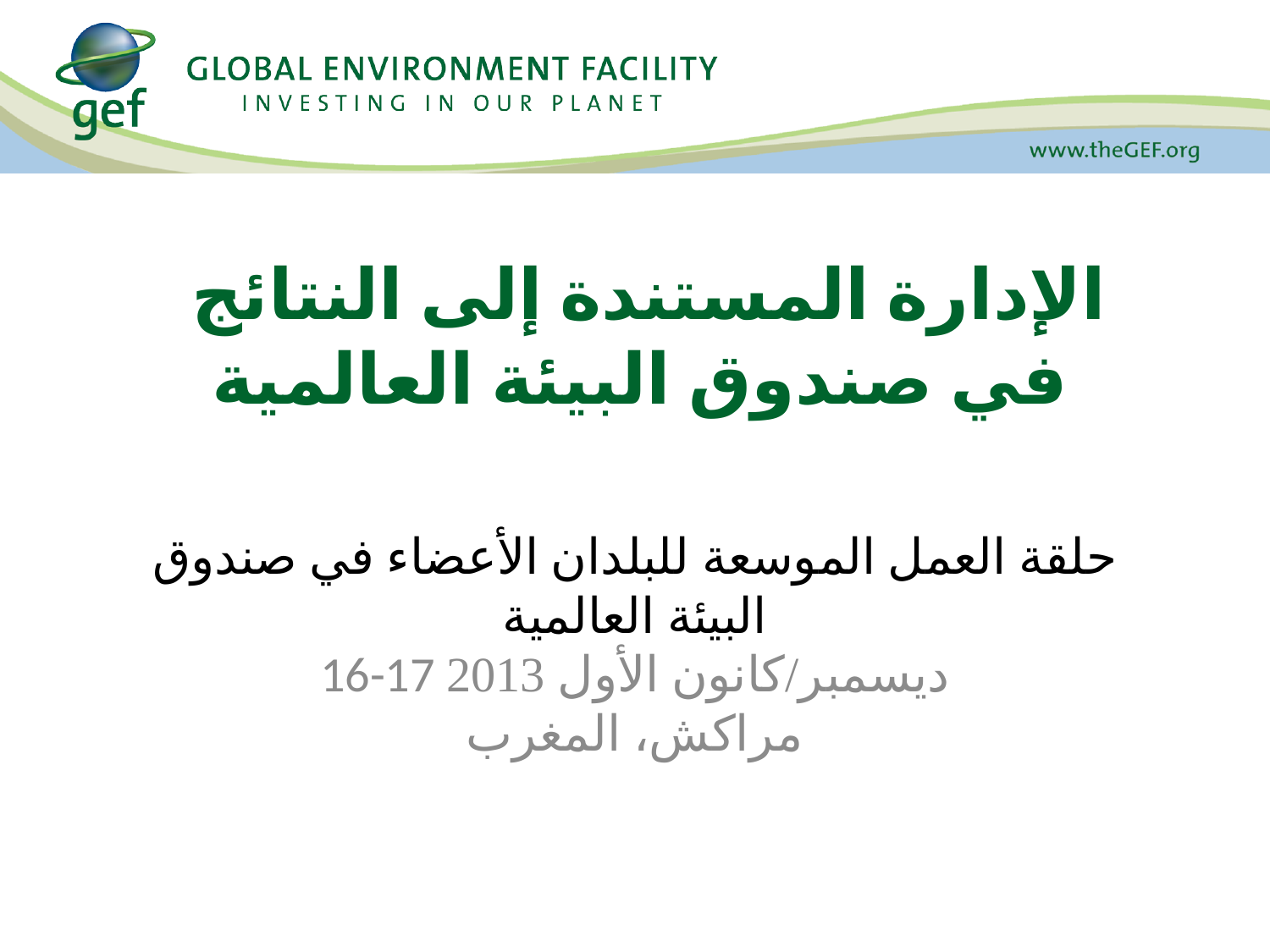

# الإدارة المستندة إلى النتائج في صندوق البيئة العالمية
حلقة العمل الموسعة للبلدان الأعضاء في صندوق البيئة العالمية
16-17 ديسمبر/كانون الأول 2013
مراكش، المغرب